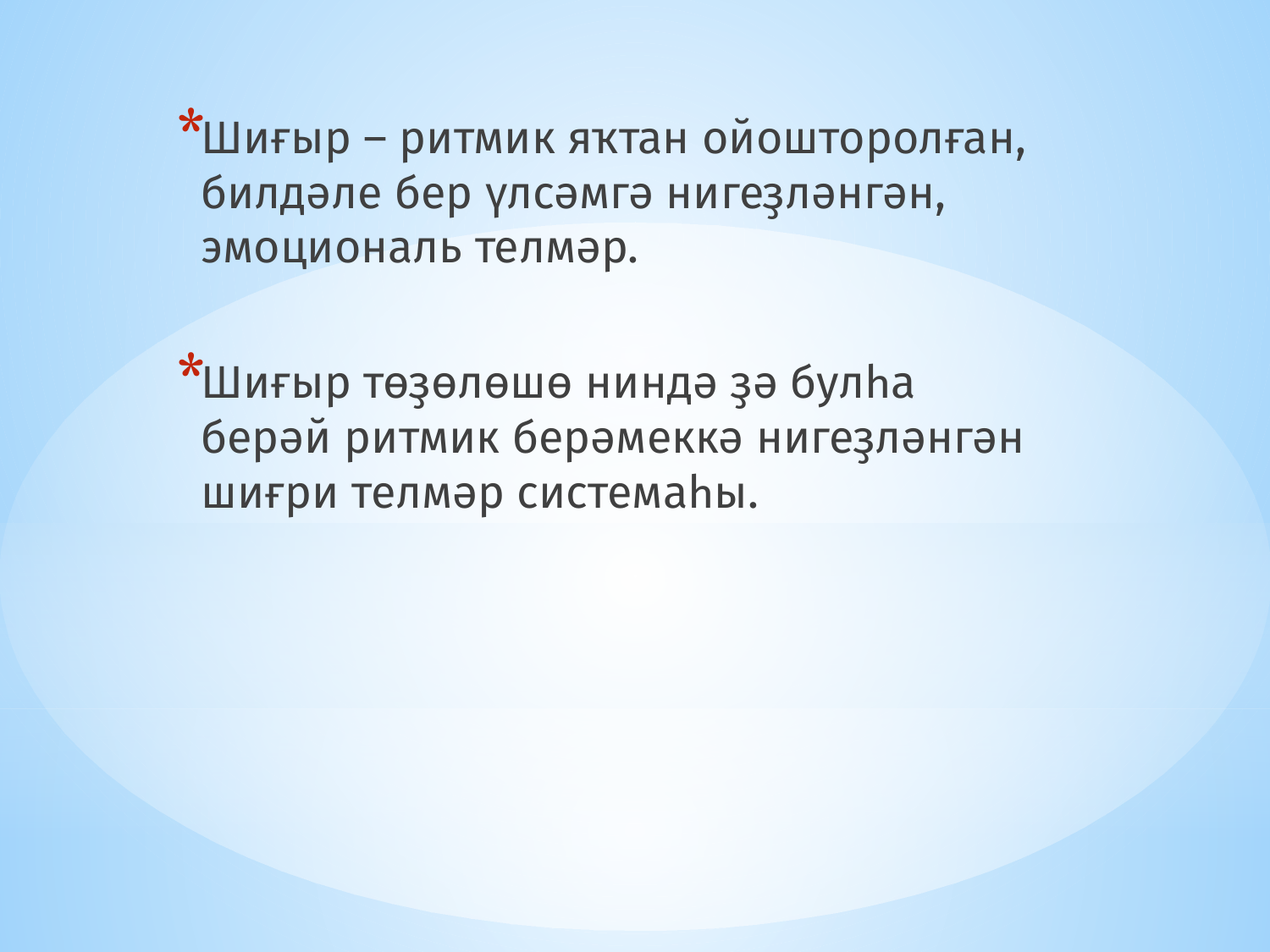

Шиғыр – ритмик яҡтан ойошторолған, билдәле бер үлсәмгә нигеҙләнгән, эмоциональ телмәр.

Шиғыр төҙөлөшө ниндә ҙә булһа берәй ритмик берәмеккә нигеҙләнгән шиғри телмәр системаһы.
#